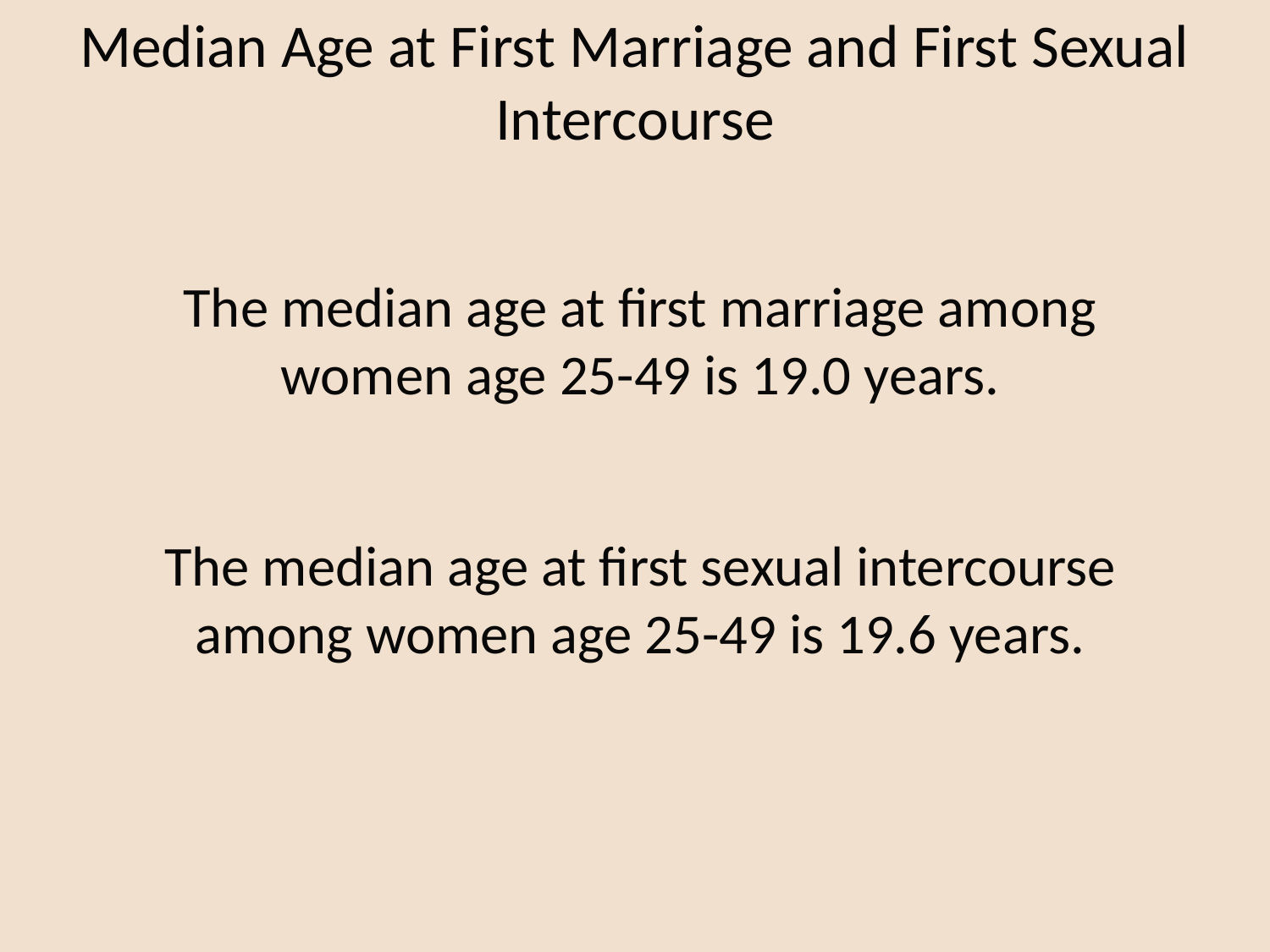

# Median Age at First Marriage and First Sexual Intercourse
The median age at first marriage among women age 25-49 is 19.0 years.

The median age at first sexual intercourse among women age 25-49 is 19.6 years.